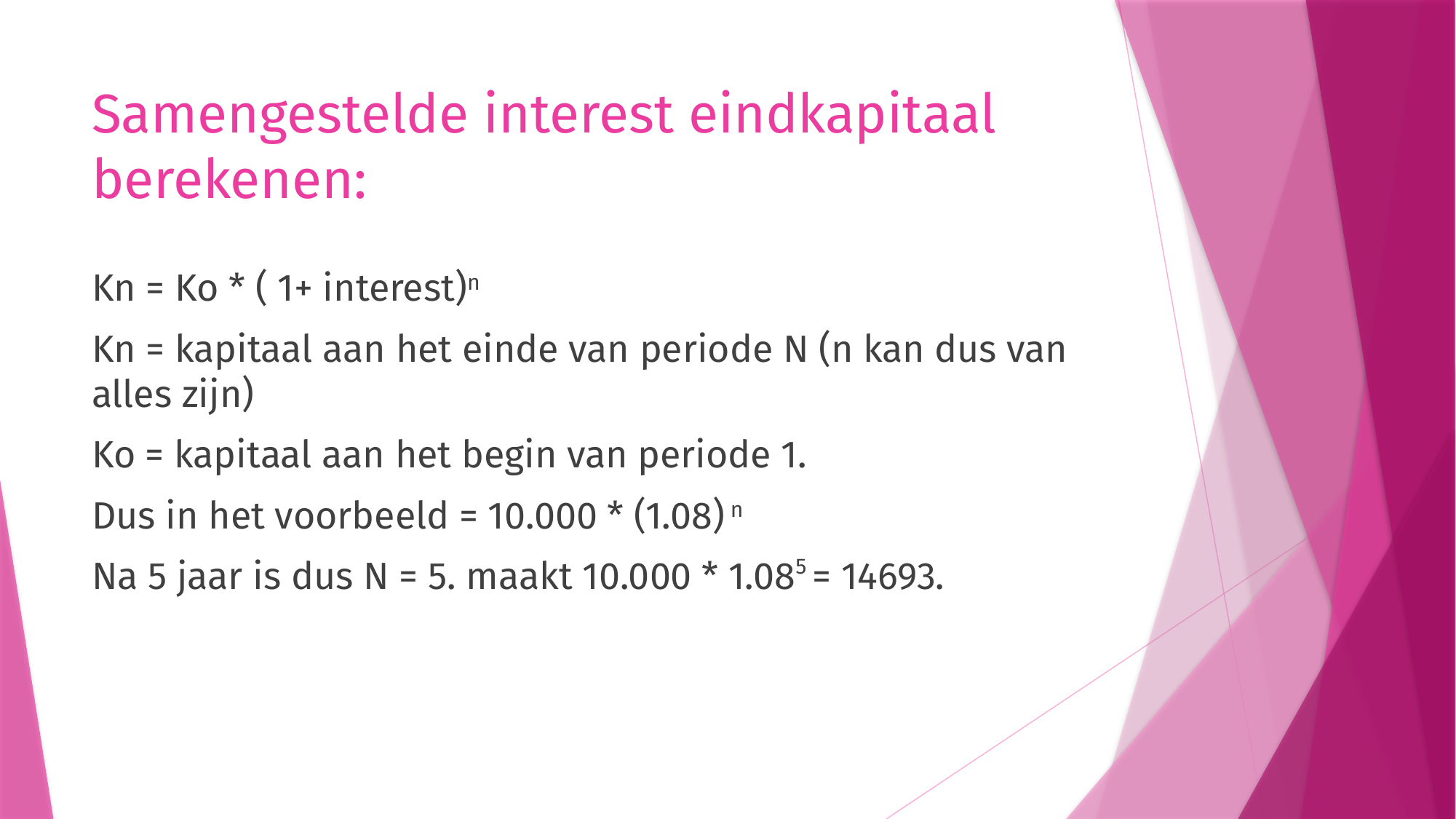

# Samengestelde interest eindkapitaal berekenen:
Kn = Ko * ( 1+ interest)n
Kn = kapitaal aan het einde van periode N (n kan dus van alles zijn)
Ko = kapitaal aan het begin van periode 1.
Dus in het voorbeeld = 10.000 * (1.08) n
Na 5 jaar is dus N = 5. maakt 10.000 * 1.085 = 14693.